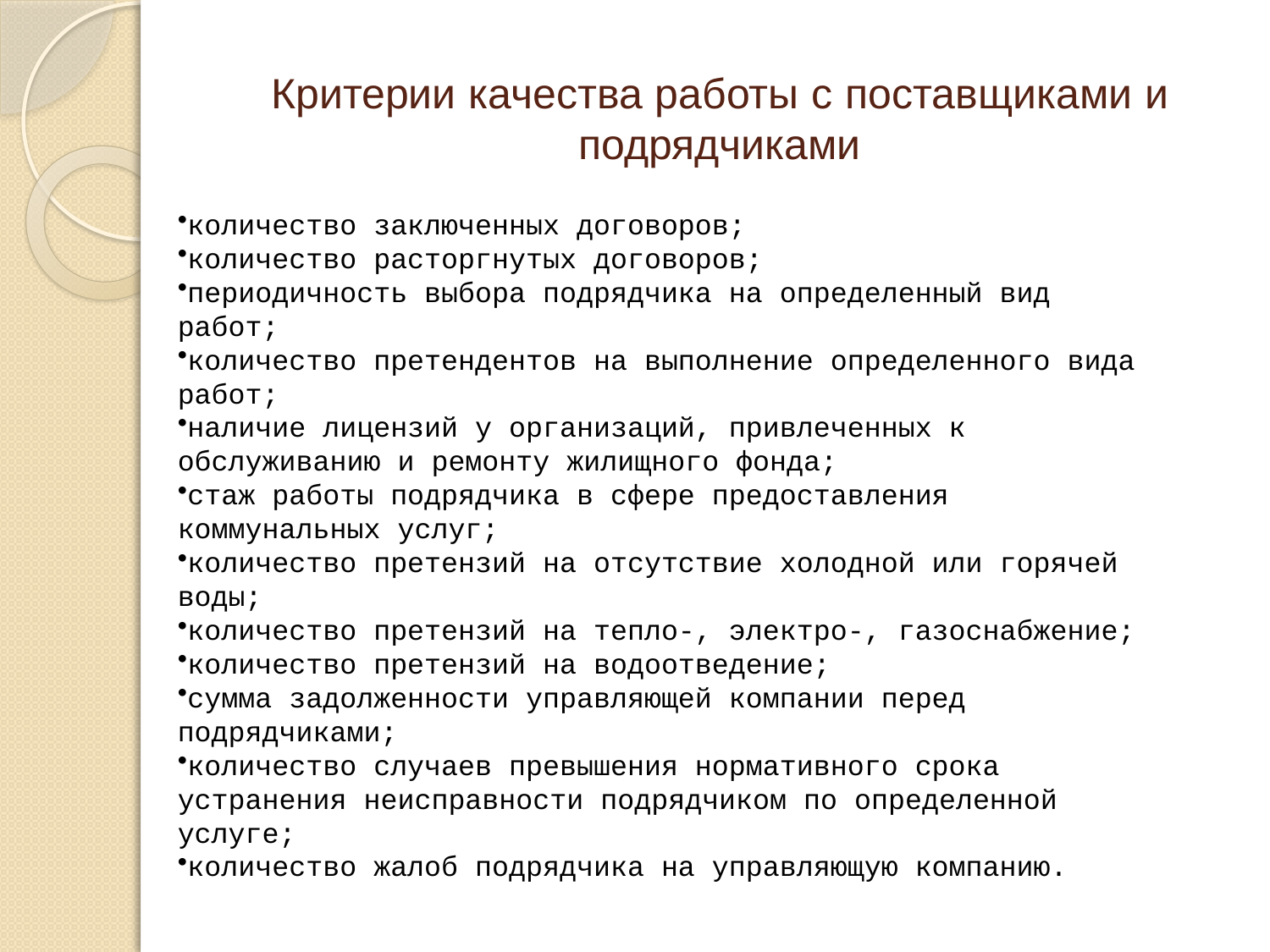

# Критерии качества работы с поставщиками и подрядчиками
количество заключенных договоров;
количество расторгнутых договоров;
периодичность выбора подрядчика на определенный вид работ;
количество претендентов на выполнение определенного вида работ;
наличие лицензий у организаций, привлеченных к обслуживанию и ремонту жилищного фонда;
стаж работы подрядчика в сфере предоставления коммунальных услуг;
количество претензий на отсутствие холодной или горячей воды;
количество претензий на тепло-, электро-, газоснабжение;
количество претензий на водоотведение;
сумма задолженности управляющей компании перед подрядчиками;
количество случаев превышения нормативного срока устранения неисправности подрядчиком по определенной услуге;
количество жалоб подрядчика на управляющую компанию.